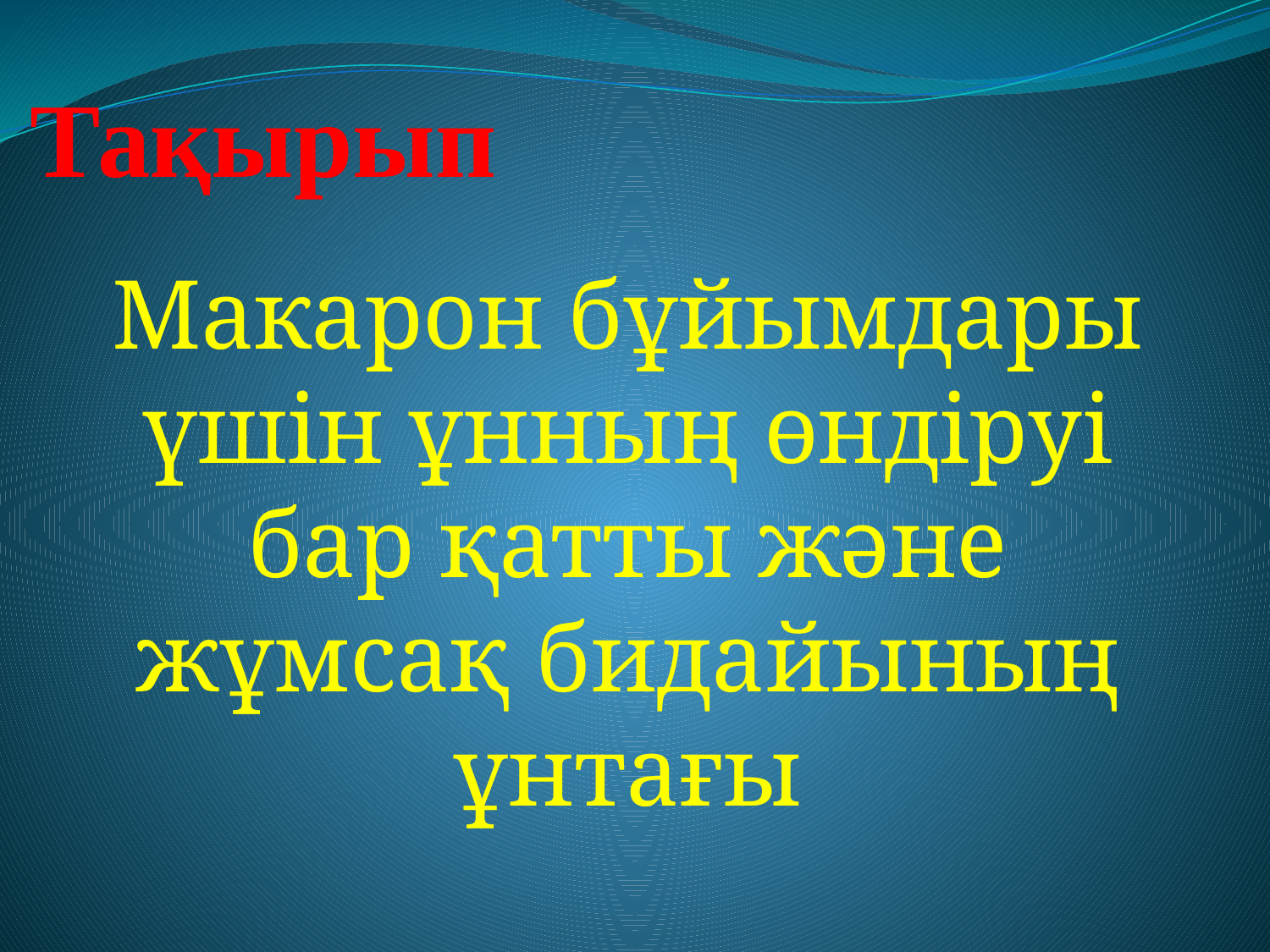

# Тақырып
Макарон бұйымдары үшiн ұнның өндiруi бар қатты және жұмсақ бидайының ұнтағы